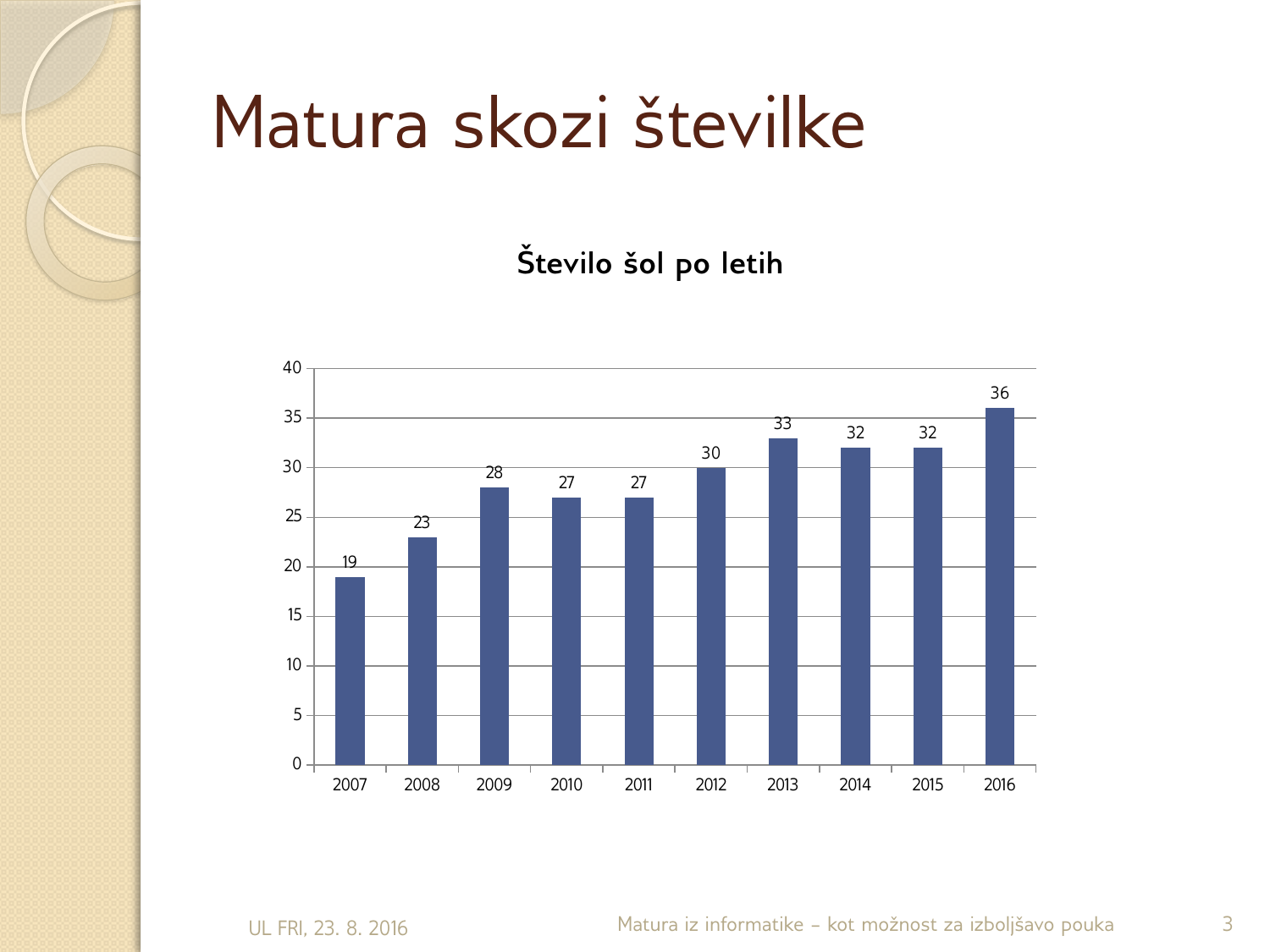

# Matura skozi številke
Število šol po letih

### Chart

| Category |  |
|---|---|
| 2007.0 | 19.0 |
| 2008.0 | 23.0 |
| 2009.0 | 28.0 |
| 2010.0 | 27.0 |
| 2011.0 | 27.0 |
| 2012.0 | 30.0 |
| 2013.0 | 33.0 |
| 2014.0 | 32.0 |
| 2015.0 | 32.0 |
| 2016.0 | 36.0 |
Matura iz informatike – kot možnost za izboljšavo pouka
3
UL FRI, 23. 8. 2016